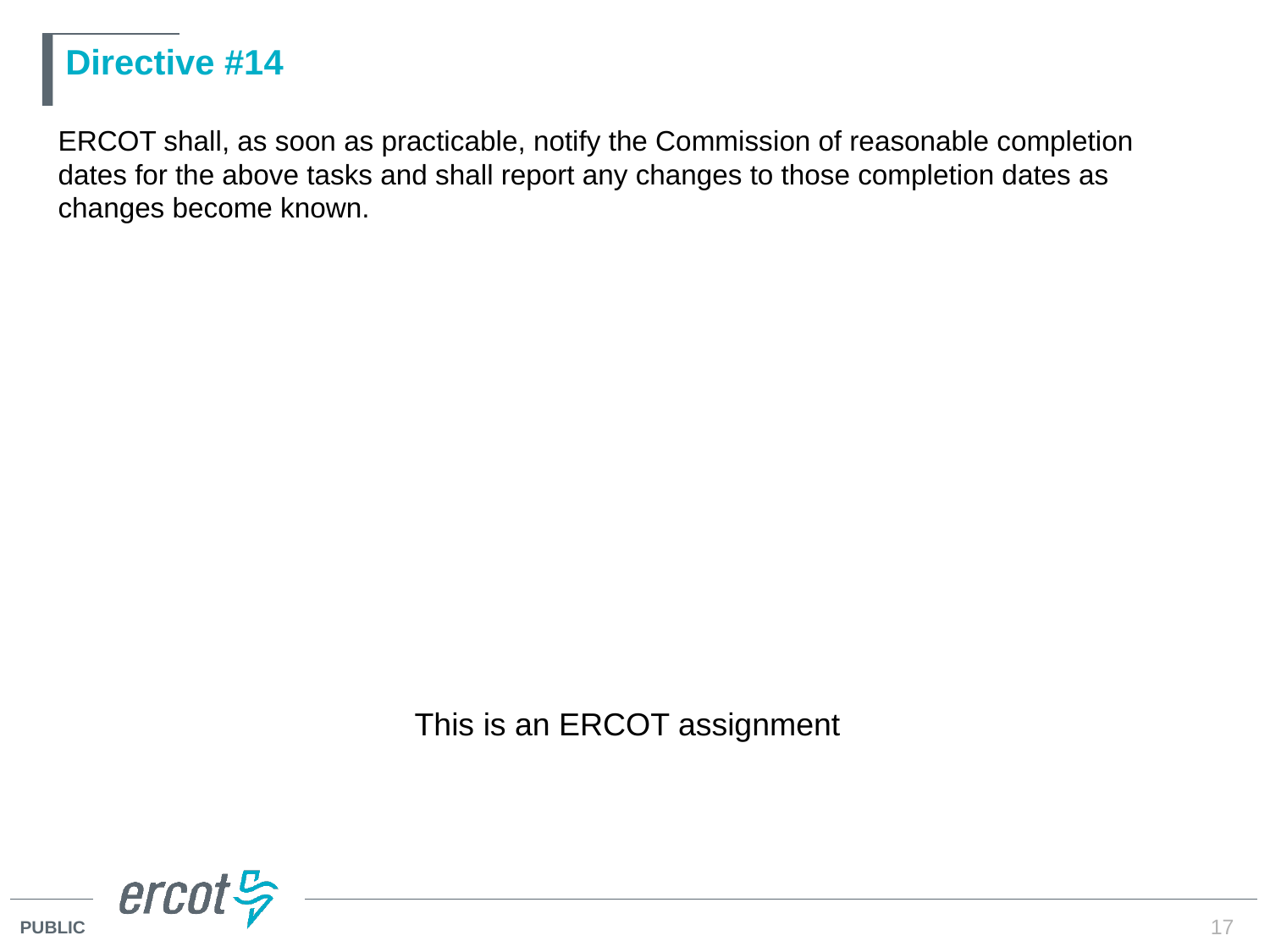

# Directive #14
ERCOT shall, as soon as practicable, notify the Commission of reasonable completion dates for the above tasks and shall report any changes to those completion dates as changes become known.

This is an ERCOT assignment
17